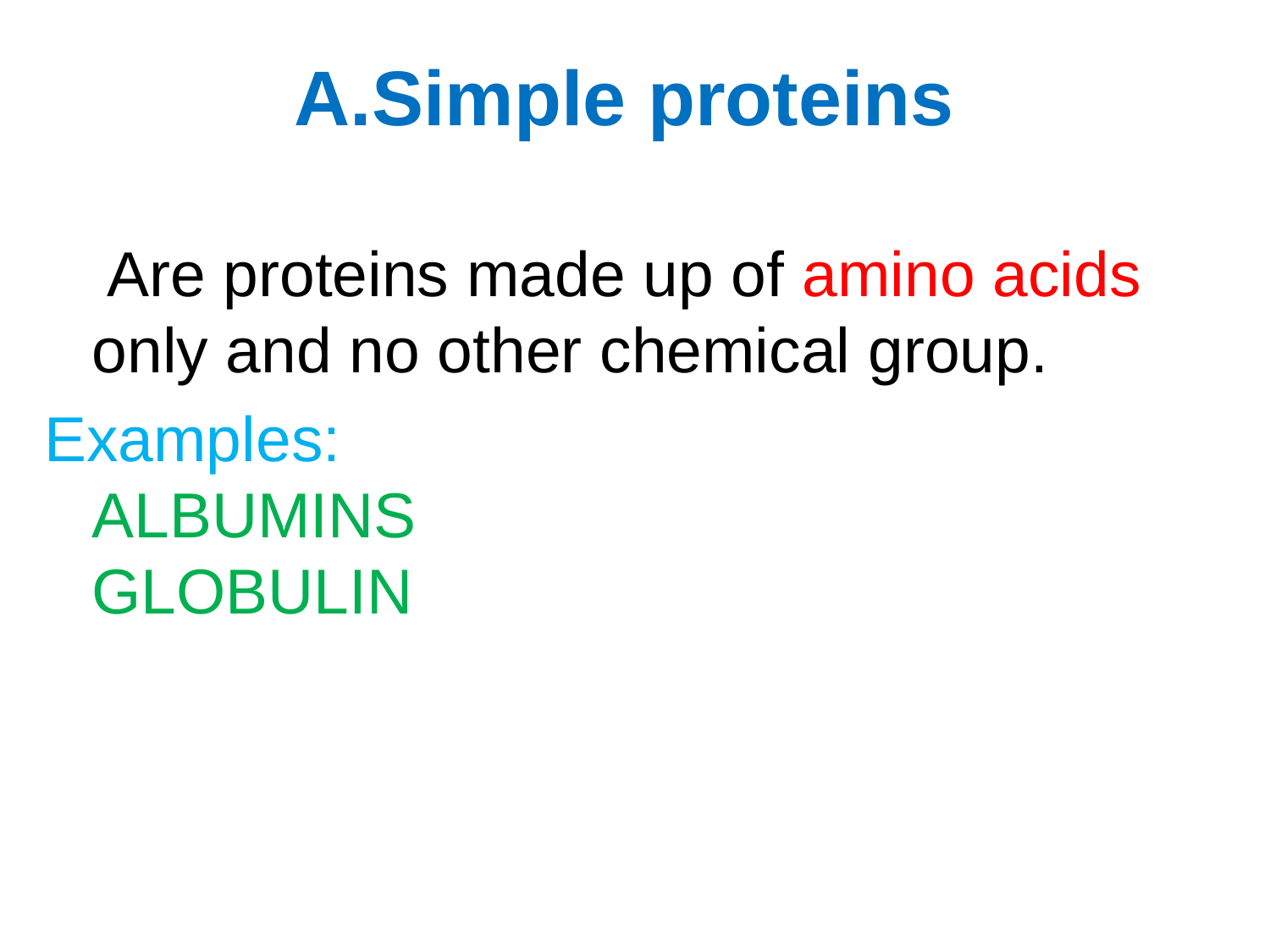

Simple proteins

    Are proteins made up of amino acids only and no other chemical group.
Examples:
ALBUMINS
GLOBULIN